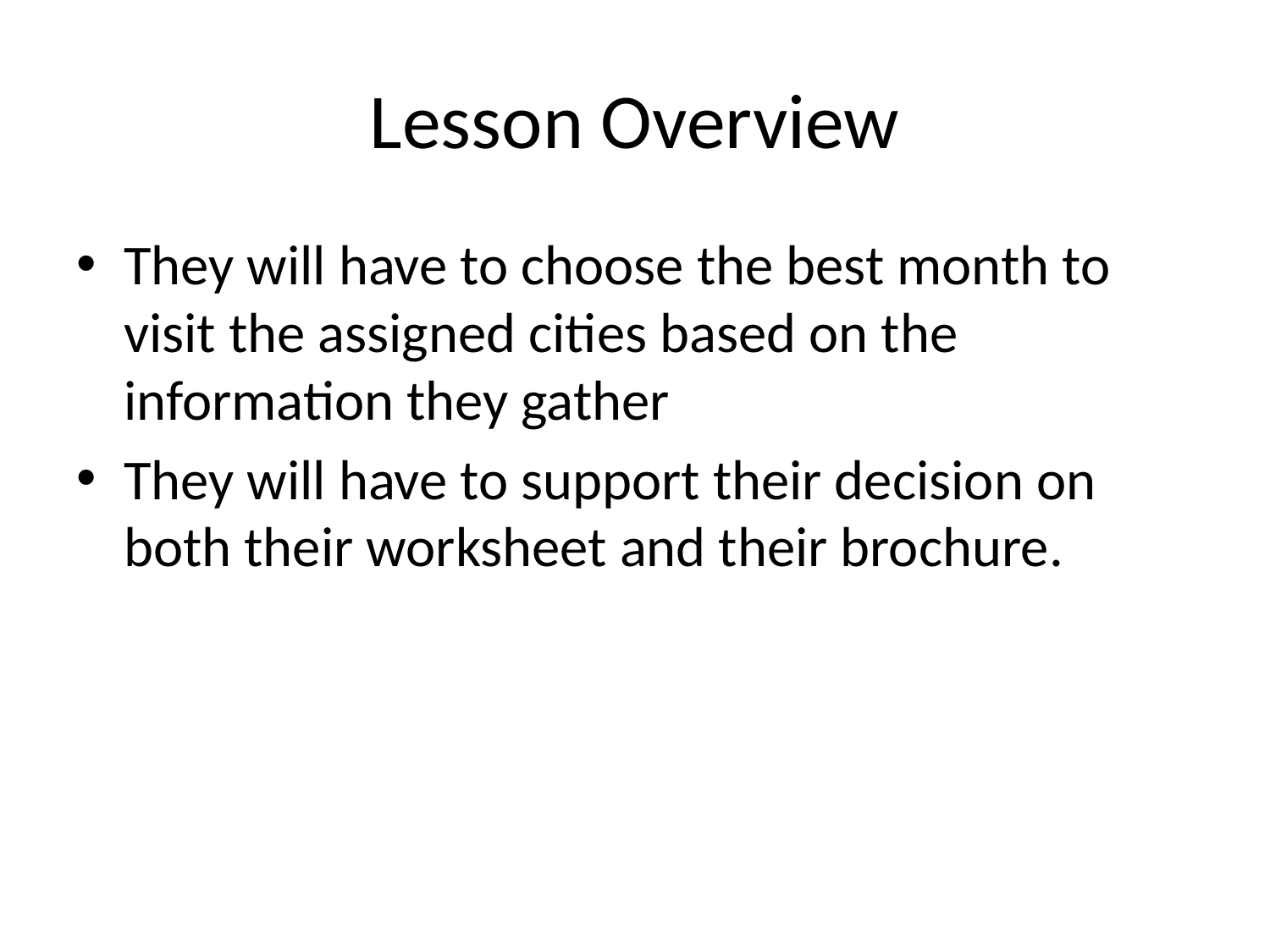

# Lesson Overview
They will have to choose the best month to visit the assigned cities based on the information they gather
They will have to support their decision on both their worksheet and their brochure.